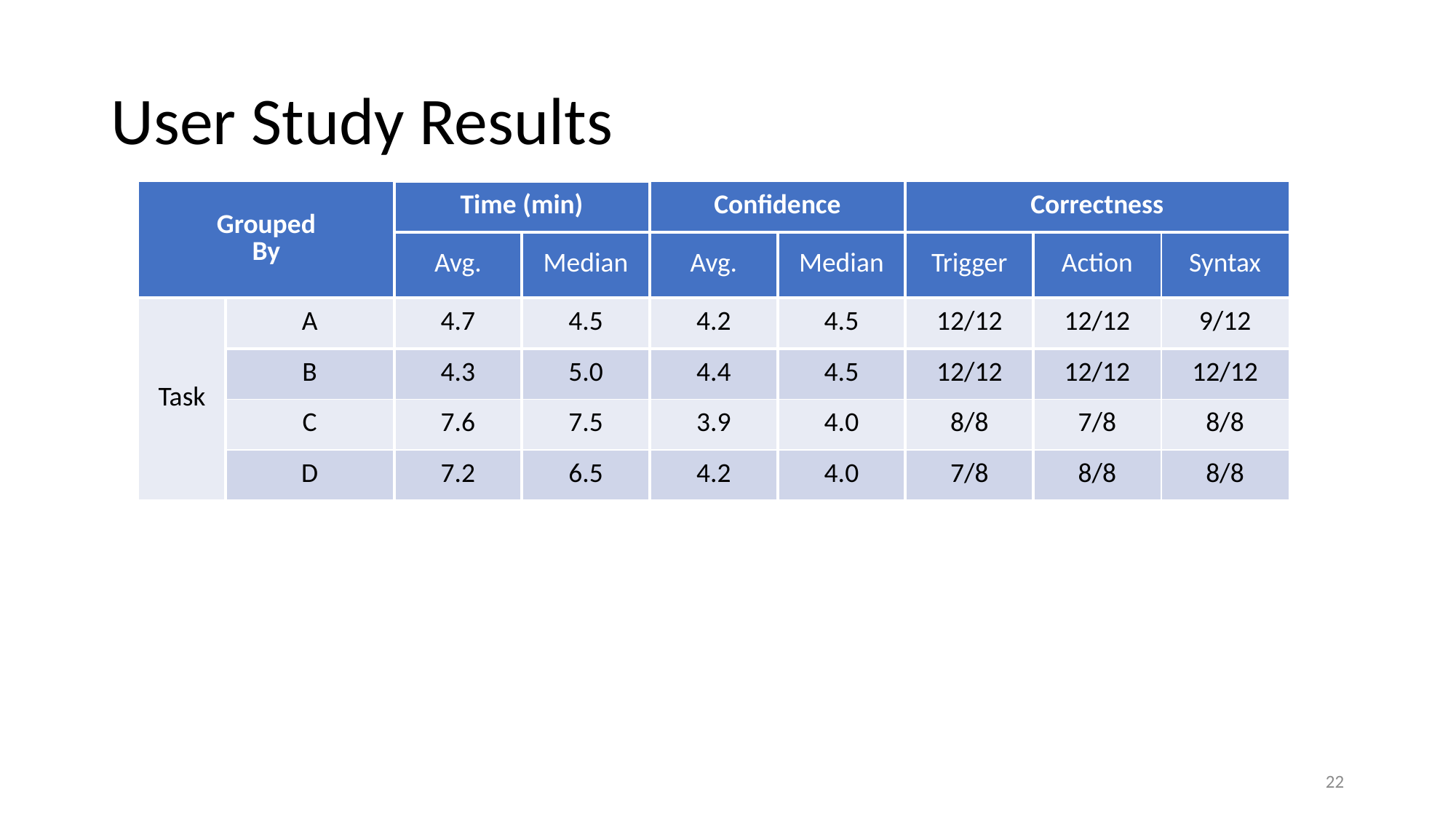

# User Study Results
| Grouped By |  | Time (min) |  | Confidence |  | Correctness |  |  |
| --- | --- | --- | --- | --- | --- | --- | --- | --- |
|  |  | Avg. | Median | Avg. | Median | Trigger | Action | Syntax |
| Task | A | 4.7 | 4.5 | 4.2 | 4.5 | 12/12 | 12/12 | 9/12 |
|  | B | 4.3 | 5.0 | 4.4 | 4.5 | 12/12 | 12/12 | 12/12 |
|  | C | 7.6 | 7.5 | 3.9 | 4.0 | 8/8 | 7/8 | 8/8 |
|  | D | 7.2 | 6.5 | 4.2 | 4.0 | 7/8 | 8/8 | 8/8 |
22